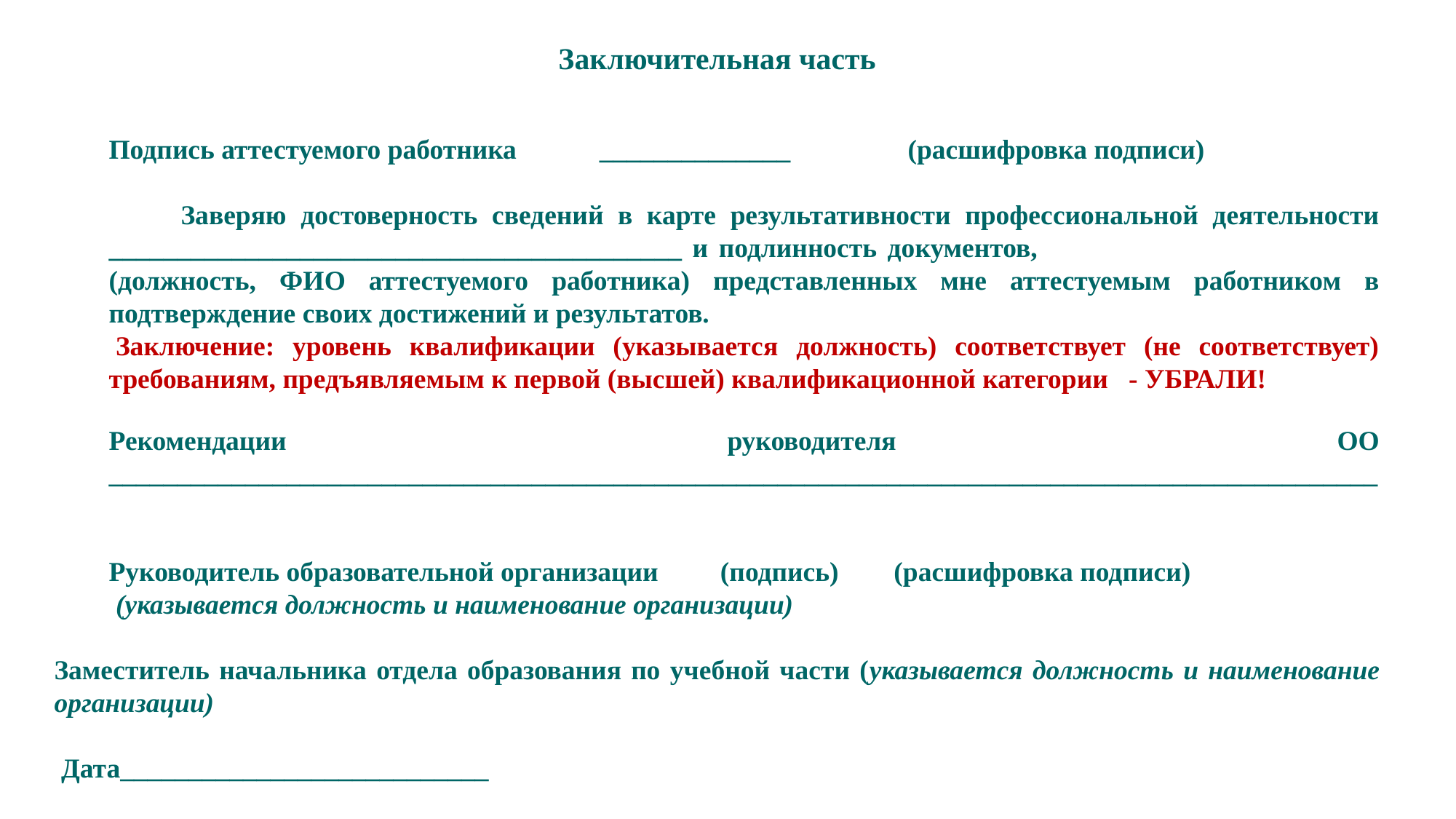

Заключительная часть

Подпись аттестуемого работника            ______________                 (расшифровка подписи)

     Заверяю достоверность сведений в карте результативности профессиональной деятельности __________________________________________ и подлинность документов,                                 (должность, ФИО аттестуемого работника) представленных мне аттестуемым работником в подтверждение своих достижений и результатов.
 Заключение: уровень квалификации (указывается должность) соответствует (не соответствует) требованиям, предъявляемым к первой (высшей) квалификационной категории   - УБРАЛИ!

Рекомендации руководителя ОО _____________________________________________________________________________________________

Руководитель образовательной организации         (подпись)        (расшифровка подписи)
 (указывается должность и наименование организации)

Заместитель начальника отдела образования по учебной части (указывается должность и наименование организации)

 Дата___________________________